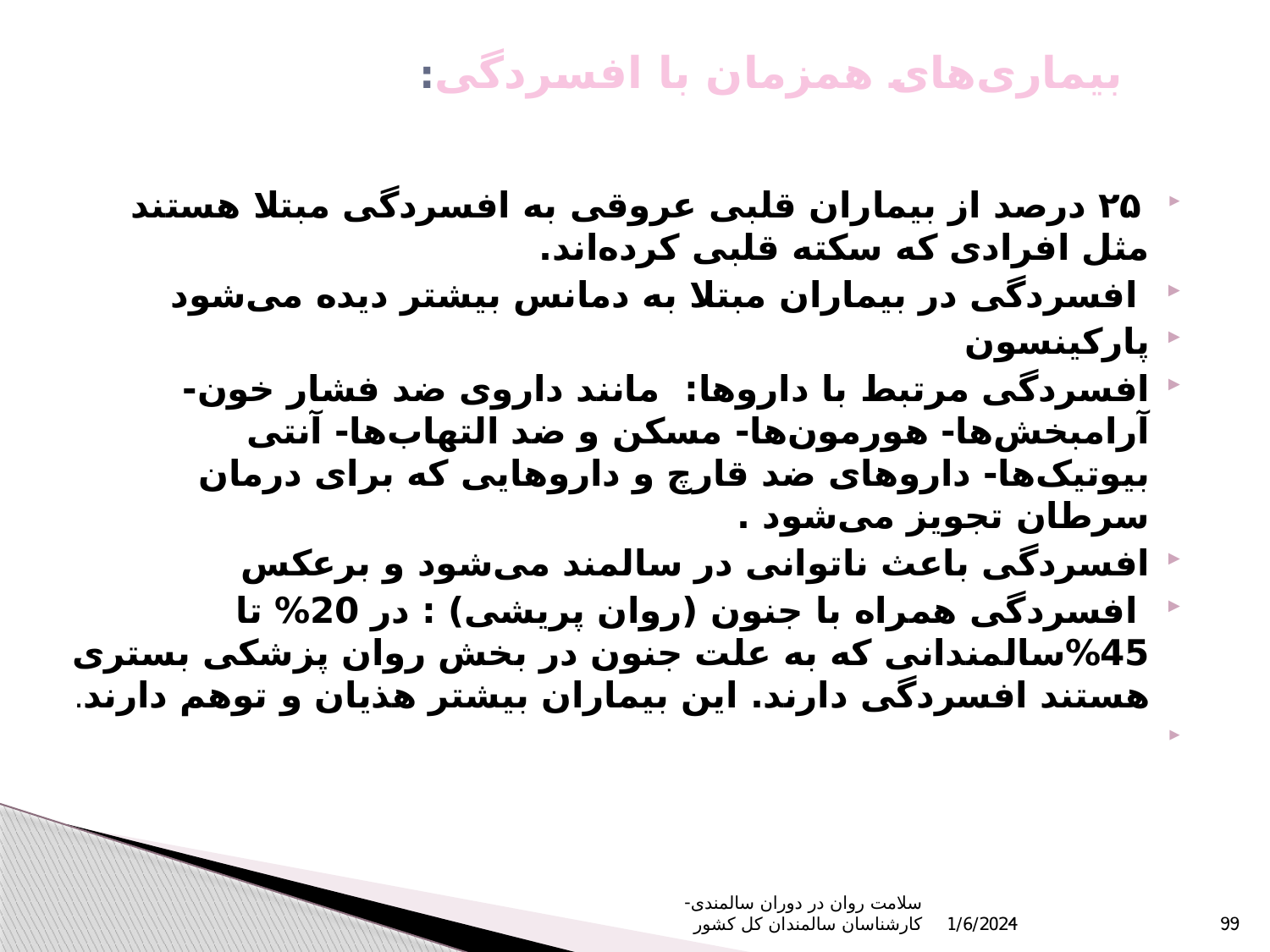

# بیماری‌های همزمان با افسردگی:
 ۲۵ درصد از بیماران قلبی عروقی به افسردگی مبتلا هستند مثل افرادی که سکته قلبی کرده‌اند.
 افسردگی در بیماران مبتلا به دمانس بیشتر دیده می‌شود
پارکینسون
افسردگی مرتبط با داروها:  مانند داروی ضد فشار خون- آرامبخش‌ها- هورمون‌ها- مسکن و ضد التهاب‌ها- آنتی بیوتیک‌ها- داروهای ضد قارچ و داروهایی که برای درمان سرطان تجویز می‌شود .
افسردگی باعث ناتوانی در سالمند می‌شود و برعکس
 افسردگی همراه با جنون (روان پریشی) : در 20% تا 45%سالمندانی که به علت جنون در بخش روان پزشکی بستری هستند افسردگی دارند. این بیماران بیشتر هذیان و توهم دارند.

سلامت روان در دوران سالمندی- کارشناسان سالمندان کل کشور
1/6/2024
99